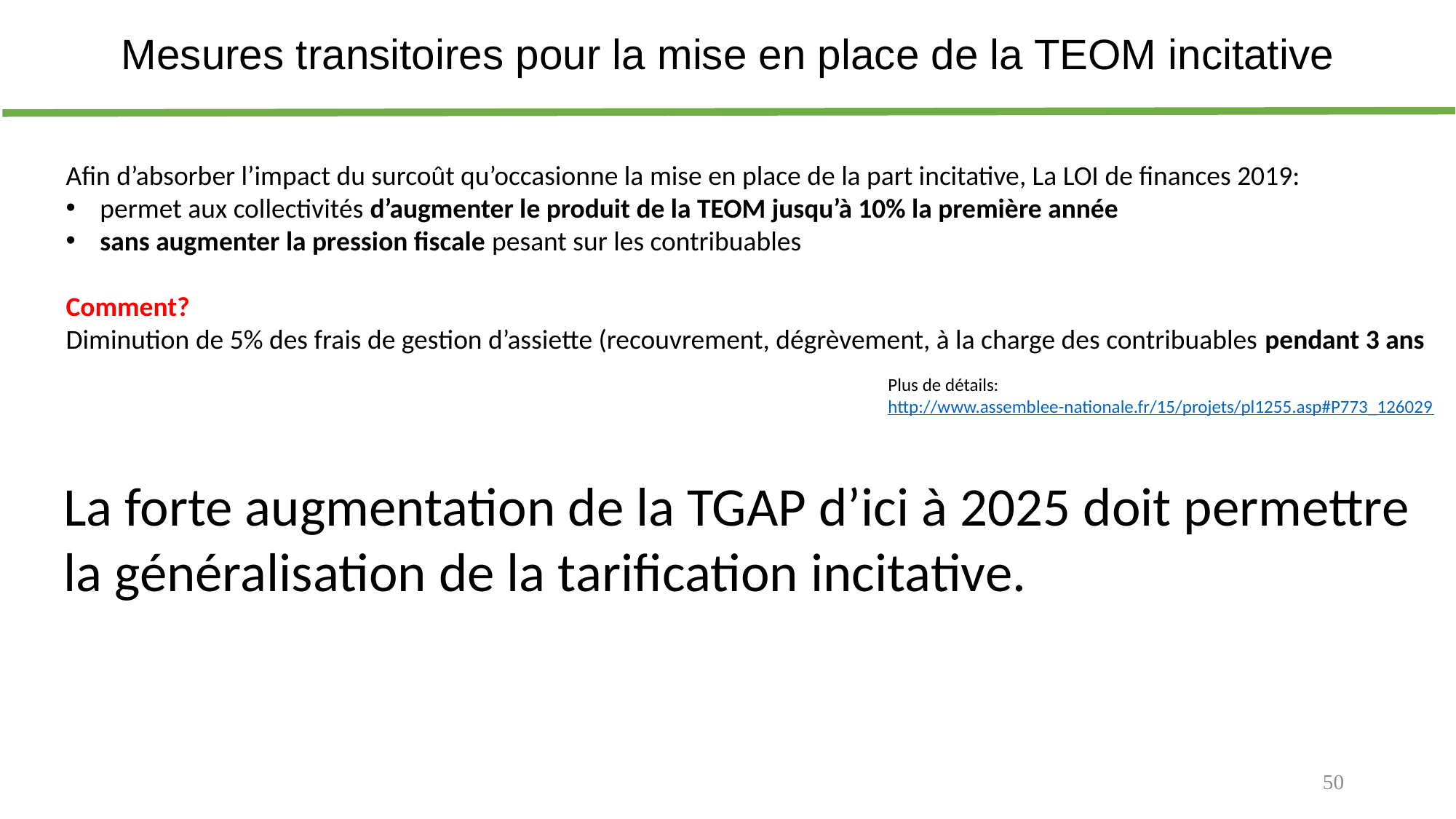

Mesures transitoires pour la mise en place de la TEOM incitative
Afin d’absorber l’impact du surcoût qu’occasionne la mise en place de la part incitative, La LOI de finances 2019:
permet aux collectivités d’augmenter le produit de la TEOM jusqu’à 10% la première année
sans augmenter la pression fiscale pesant sur les contribuables

Comment?
Diminution de 5% des frais de gestion d’assiette (recouvrement, dégrèvement, à la charge des contribuables pendant 3 ans

Plus de détails:
http://www.assemblee-nationale.fr/15/projets/pl1255.asp#P773_126029
La forte augmentation de la TGAP d’ici à 2025 doit permettre la généralisation de la tarification incitative.
50